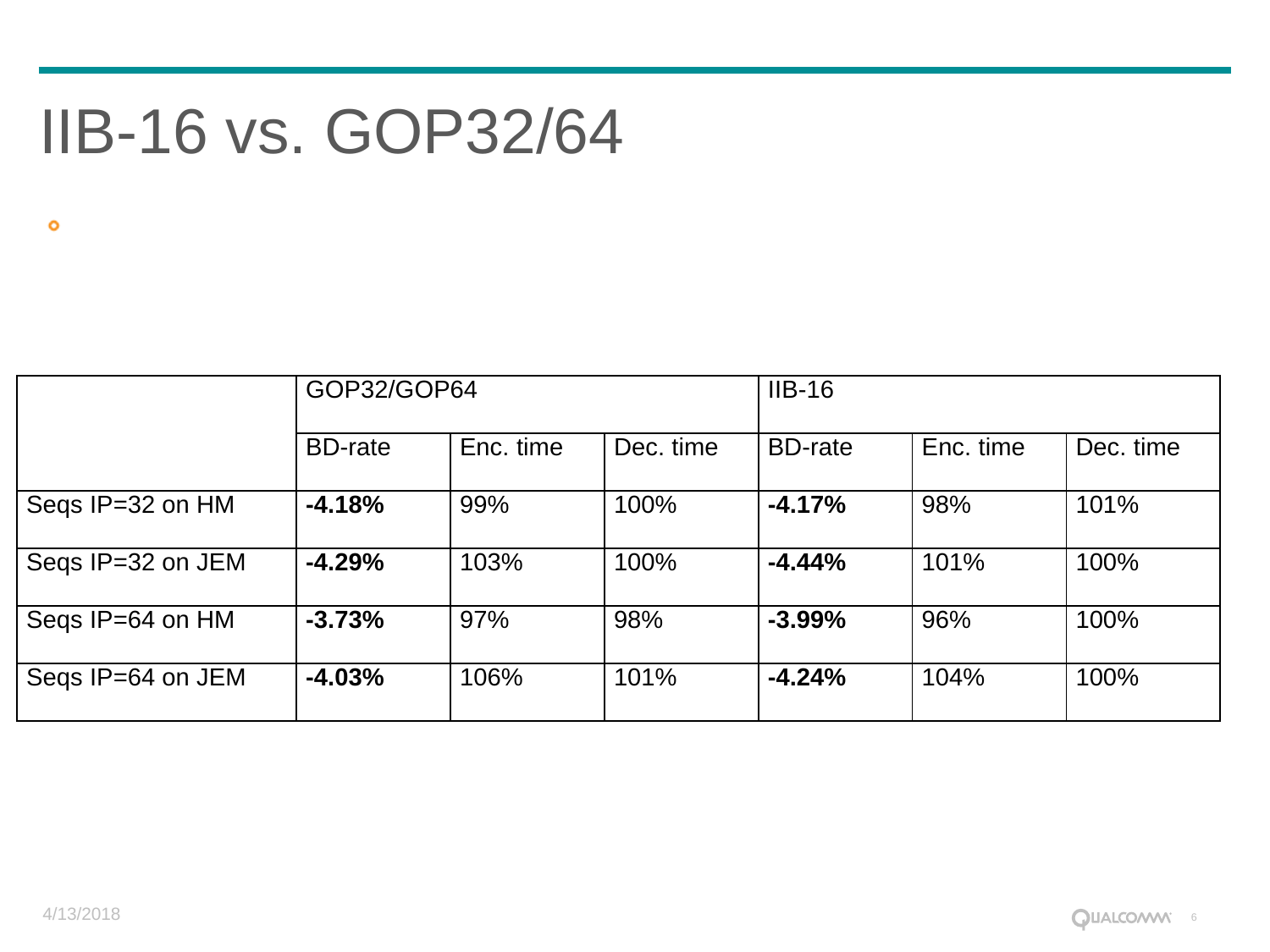

# IIB-16 vs. GOP32/64

|  | GOP32/GOP64 |  |  | IIB-16 |  |  |
| --- | --- | --- | --- | --- | --- | --- |
|  | BD-rate | Enc. time | Dec. time | BD-rate | Enc. time | Dec. time |
| Seqs IP=32 on HM | -4.18% | 99% | 100% | -4.17% | 98% | 101% |
| Seqs IP=32 on JEM | -4.29% | 103% | 100% | -4.44% | 101% | 100% |
| Seqs IP=64 on HM | -3.73% | 97% | 98% | -3.99% | 96% | 100% |
| Seqs IP=64 on JEM | -4.03% | 106% | 101% | -4.24% | 104% | 100% |